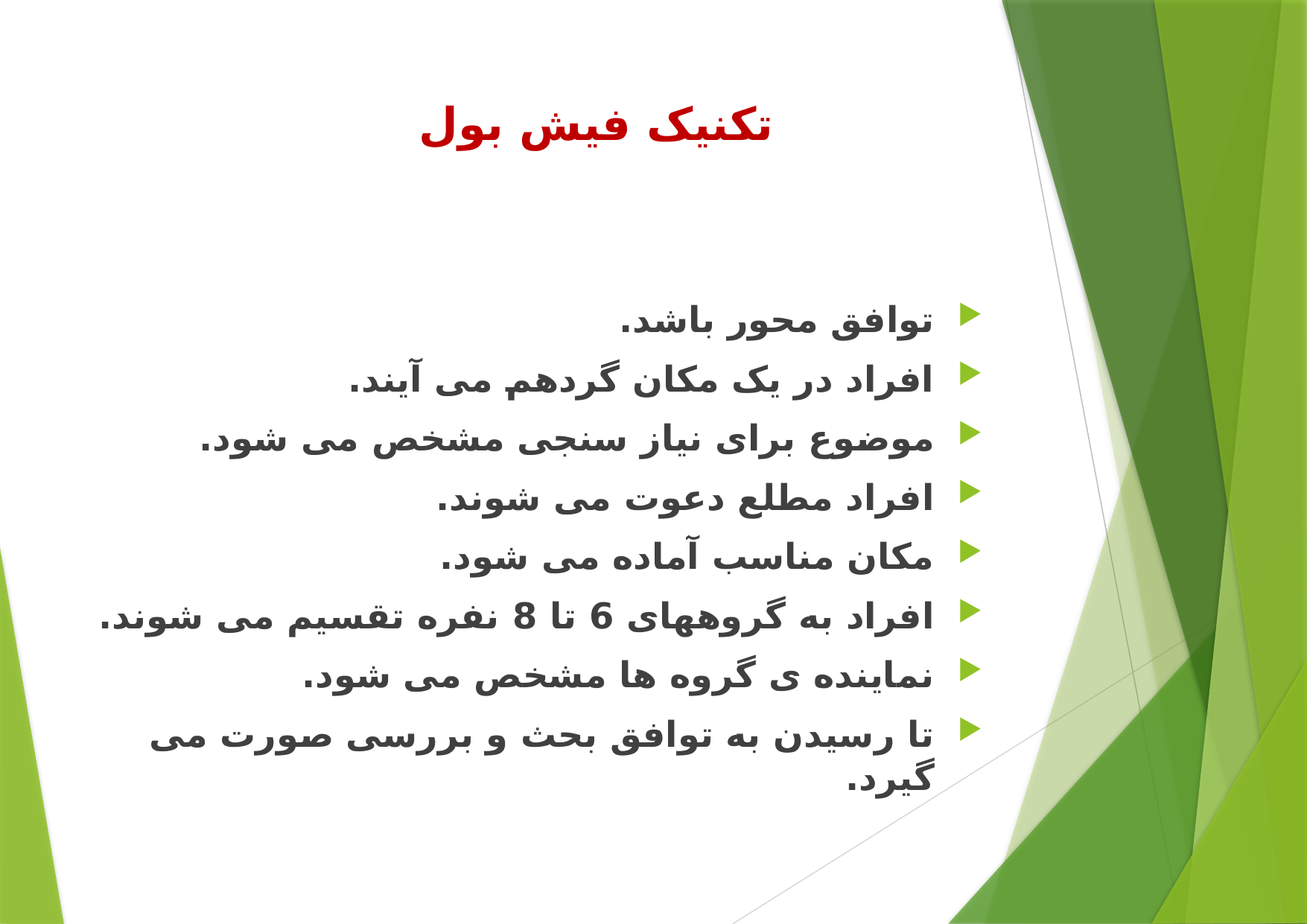

# تکنیک فیش بول
توافق محور باشد.
افراد در یک مکان گردهم می آیند.
موضوع برای نیاز سنجی مشخص می شود.
افراد مطلع دعوت می شوند.
مکان مناسب آماده می شود.
افراد به گروههای 6 تا 8 نفره تقسیم می شوند.
نماینده ی گروه ها مشخص می شود.
تا رسیدن به توافق بحث و بررسی صورت می گیرد.